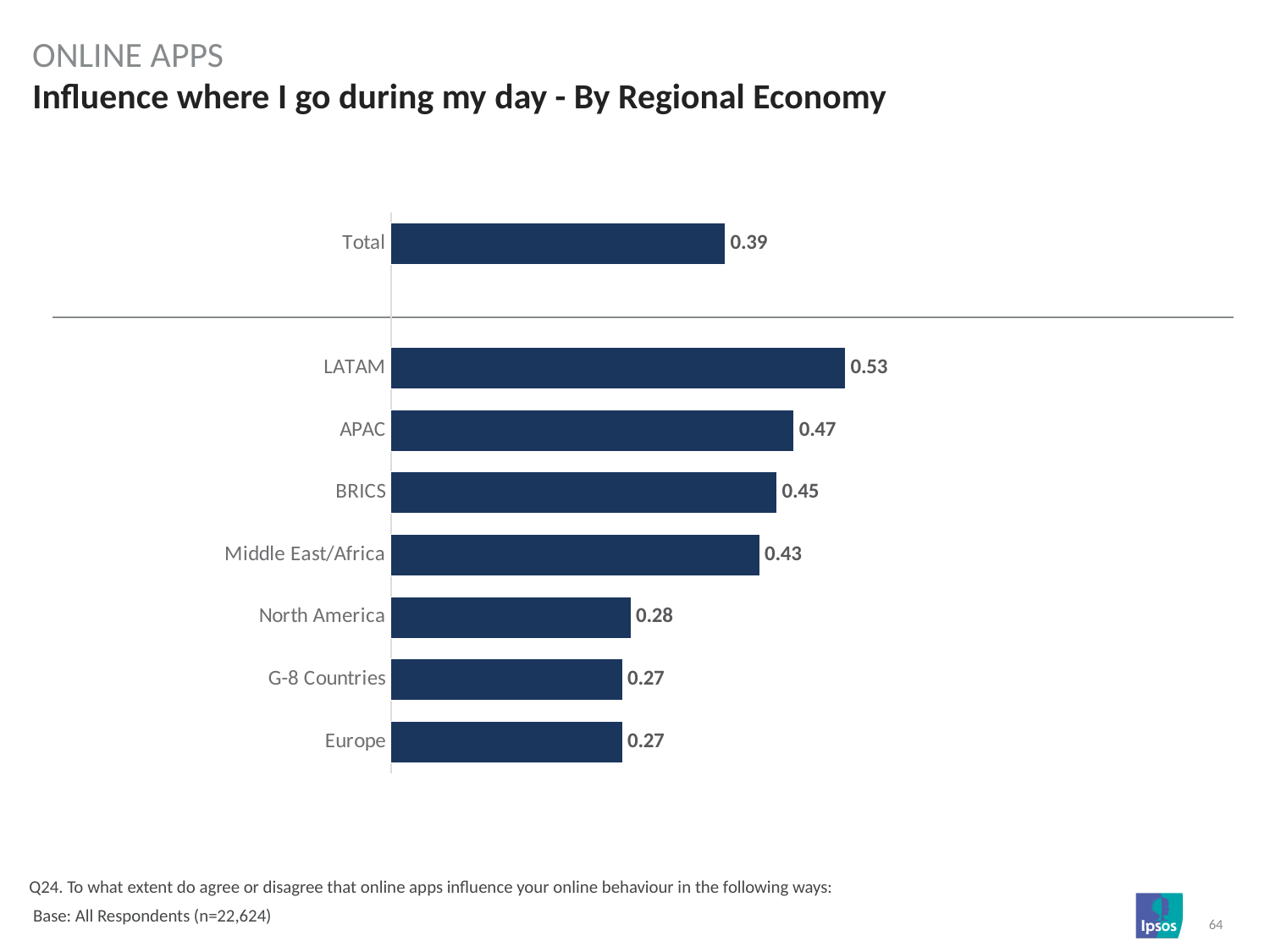

ONLINE APPS
# Influence where I go during my day - By Regional Economy

### Chart

| Category | Column1 |
|---|---|
| Total | 0.39 |
|  | None |
| LATAM | 0.53 |
| APAC | 0.47 |
| BRICS | 0.45 |
| Middle East/Africa | 0.43 |
| North America | 0.28 |
| G-8 Countries | 0.27 |
| Europe | 0.27 |
Q24. To what extent do agree or disagree that online apps influence your online behaviour in the following ways:
 Base: All Respondents (n=22,624)